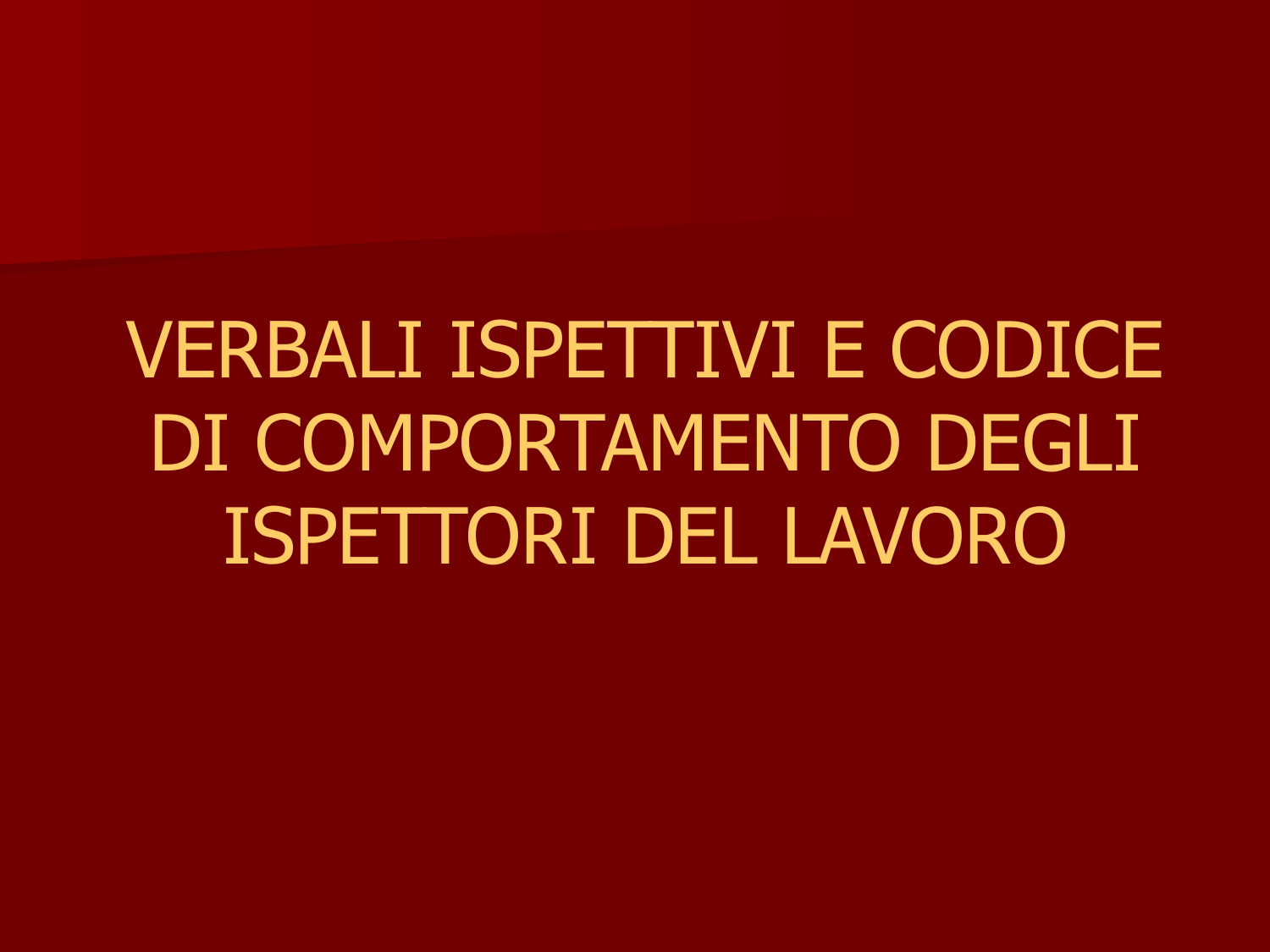

# VERBALI ISPETTIVI E CODICE DI COMPORTAMENTO DEGLI ISPETTORI DEL LAVORO